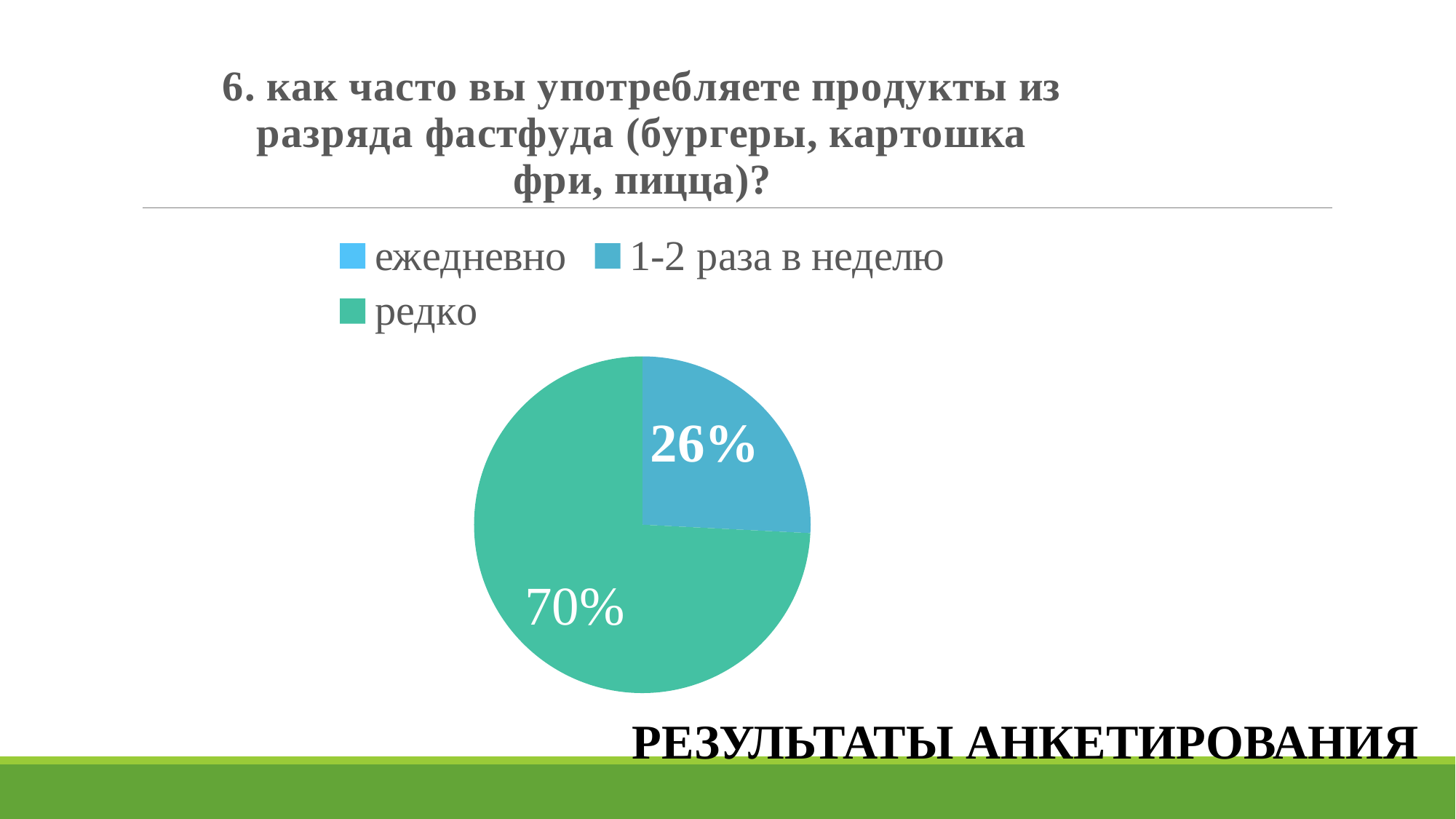

### Chart: 6. как часто вы употребляете продукты из разряда фастфуда (бургеры, картошка фри, пицца)?

| Category | Как часто Вы кушаете свежие овощи и фрукты? |
|---|---|
| ежедневно | 0.0 |
| 1-2 раза в неделю | 8.0 |
| редко | 23.0 |
РЕЗУЛЬТАТЫ АНКЕТИРОВАНИЯ